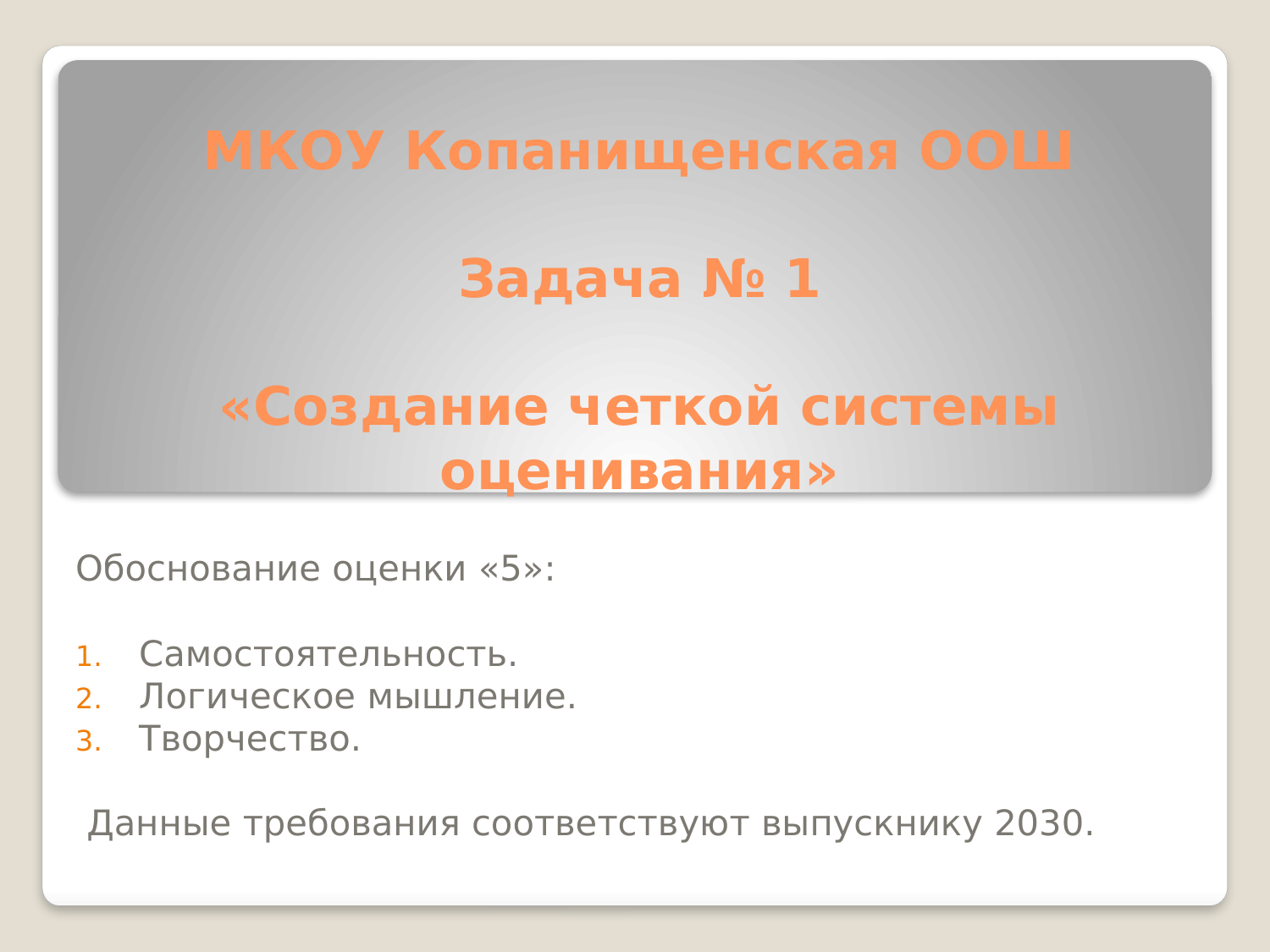

# МКОУ Копанищенская ООШ Задача № 1 «Создание четкой системы оценивания»
Обоснование оценки «5»:

Самостоятельность.
Логическое мышление.
Творчество.

 Данные требования соответствуют выпускнику 2030.